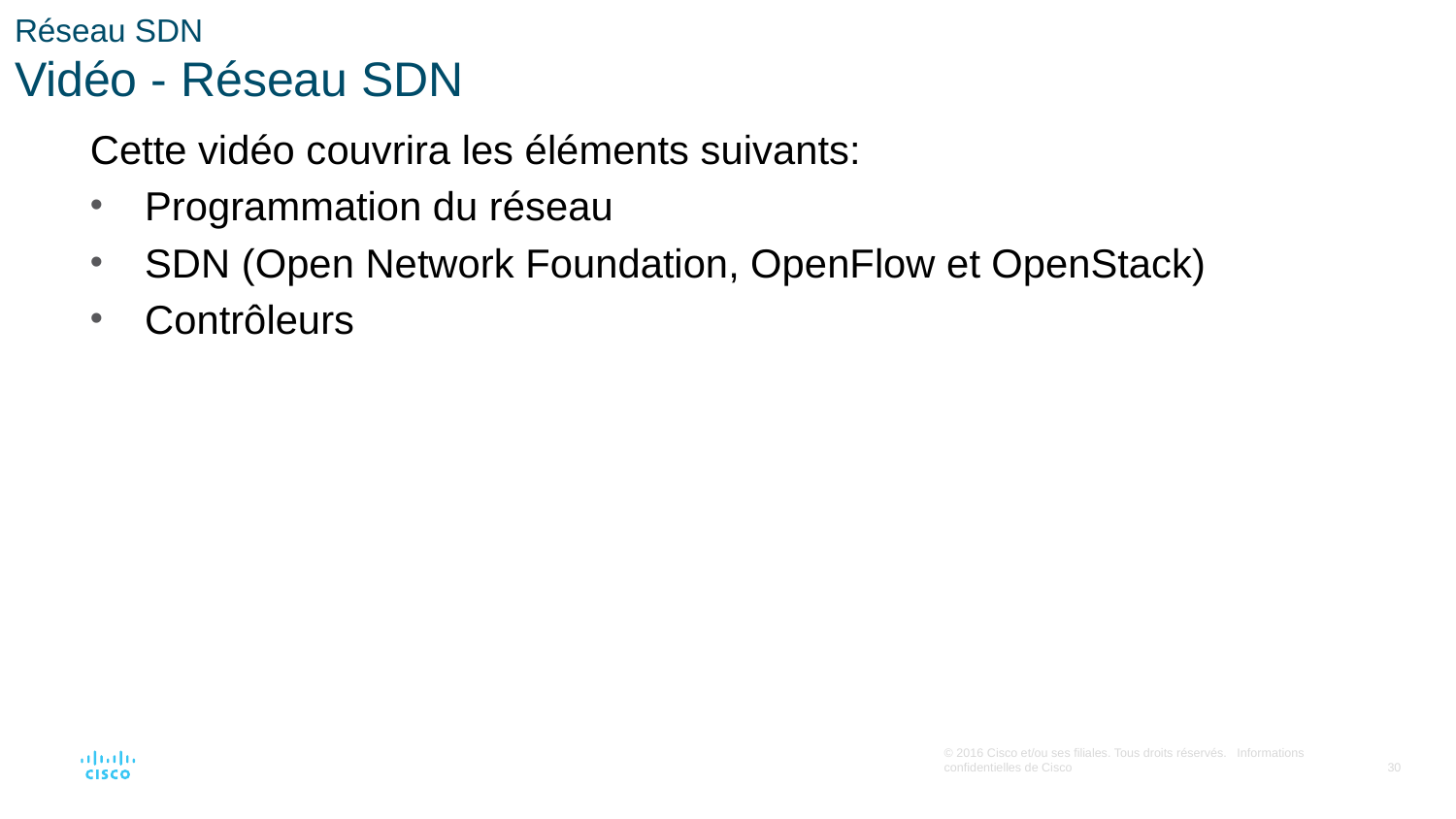

# Réseau SDN Vidéo - Réseau SDN
Cette vidéo couvrira les éléments suivants:
Programmation du réseau
SDN (Open Network Foundation, OpenFlow et OpenStack)
Contrôleurs